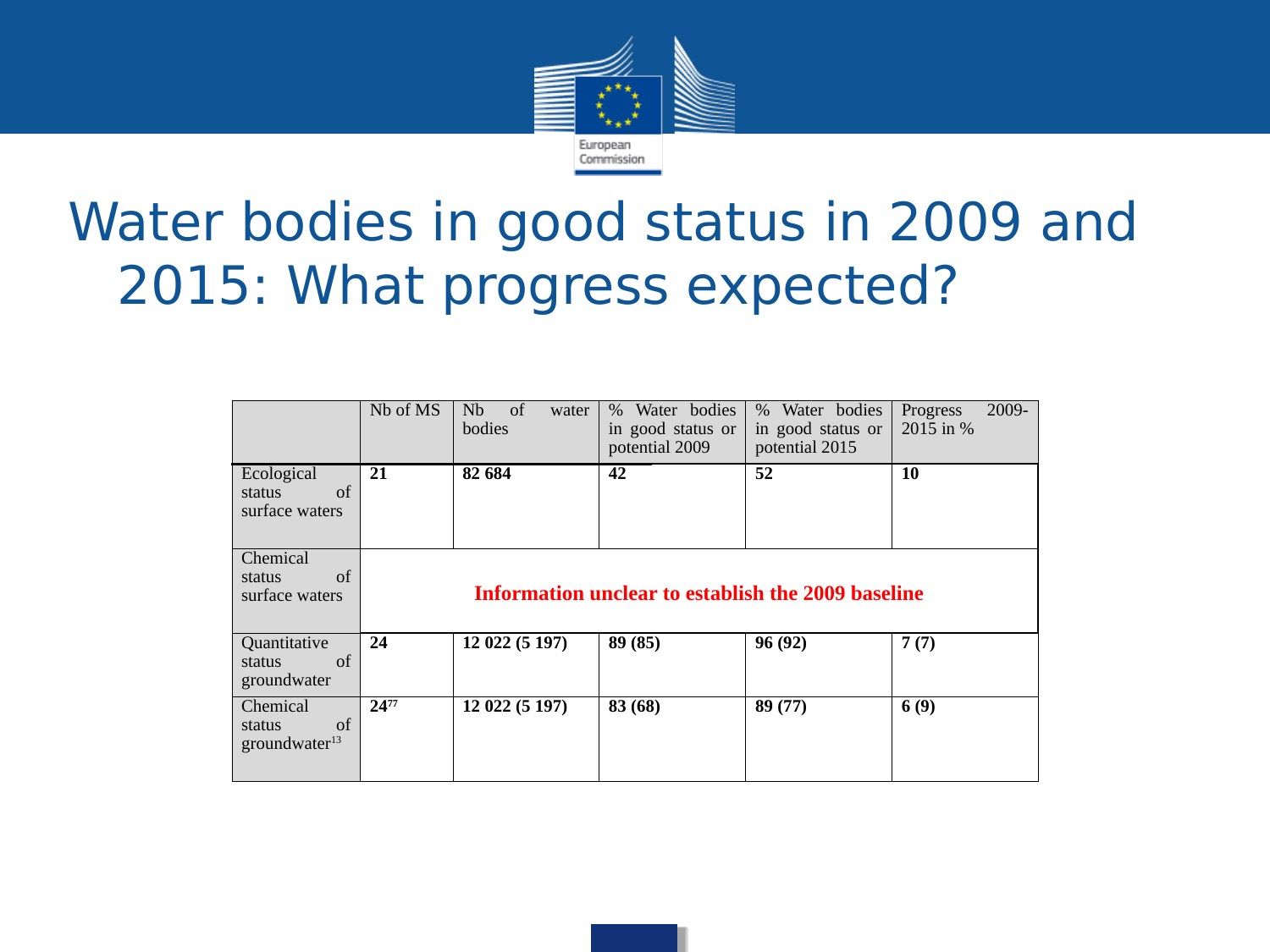

Water bodies in good status in 2009 and 2015: What progress expected?
|  | Nb of MS | Nb of water bodies | % Water bodies in good status or potential 2009 | % Water bodies in good status or potential 2015 | Progress 2009-2015 in % |
| --- | --- | --- | --- | --- | --- |
| Ecological status of surface waters | 21 | 82 684 | 42 | 52 | 10 |
| Chemical status of surface waters | Information unclear to establish the 2009 baseline |  |  |  |  |
| Quantitative status of groundwater | 24 | 12 022 (5 197) | 89 (85) | 96 (92) | 7 (7) |
| Chemical status of groundwater13 | 2477 | 12 022 (5 197) | 83 (68) | 89 (77) | 6 (9) |